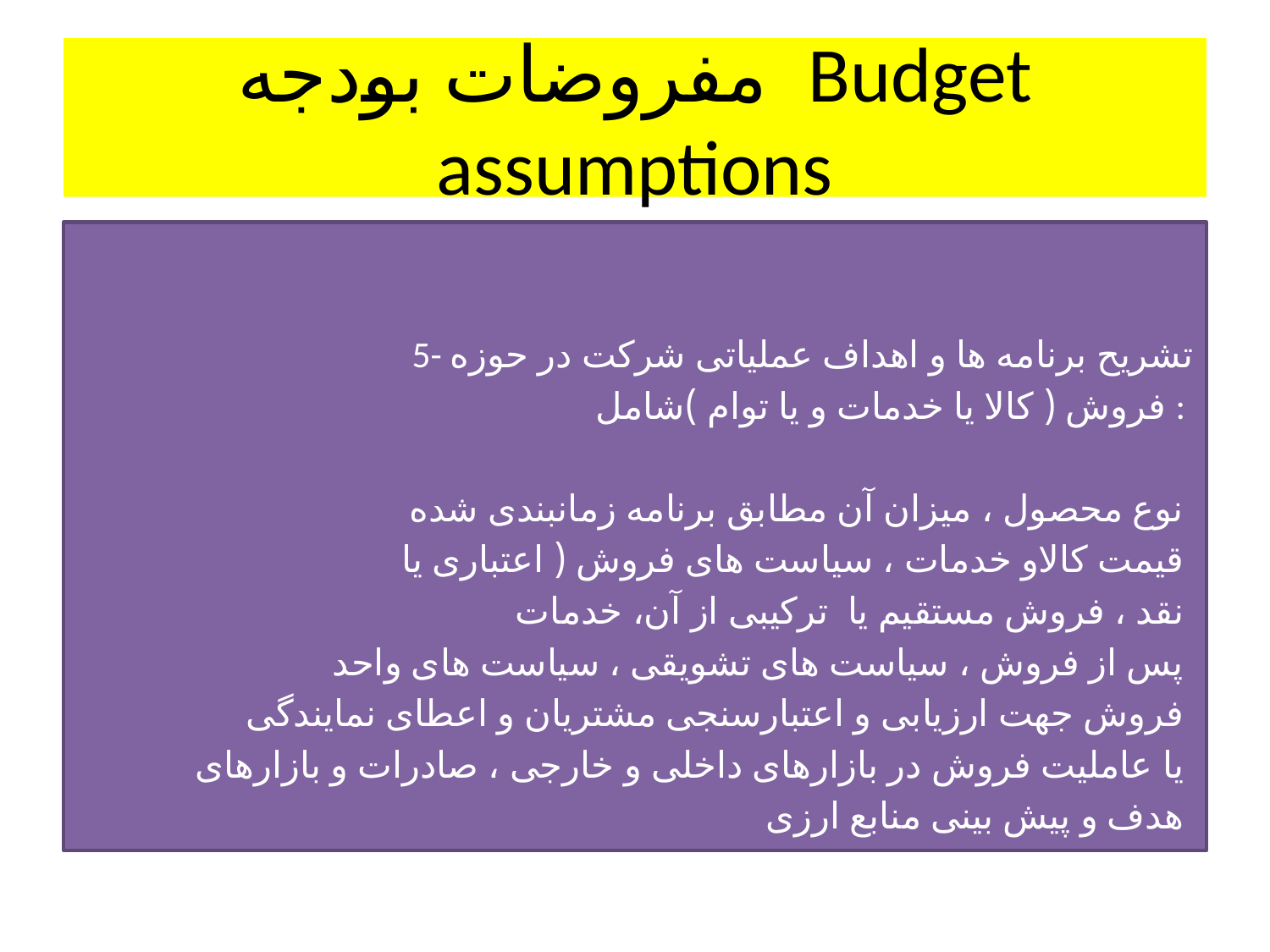

# مفروضات بودجه  Budget assumptions

 5- تشریح برنامه ها و اهداف عملیاتی شرکت در حوزه
    فروش ( کالا یا خدمات و یا توام )شامل :

    نوع محصول ، میزان آن مطابق برنامه زمانبندی شده
    قیمت کالاو خدمات ، سیاست های فروش ( اعتباری یا
    نقد ، فروش مستقیم یا  ترکیبی از آن، خدمات
    پس از فروش ، سیاست های تشویقی ، سیاست های واحد
    فروش جهت ارزیابی و اعتبارسنجی مشتریان و اعطای نمایندگی
    یا عاملیت فروش در بازارهای داخلی و خارجی ، صادرات و بازارهای
    هدف و پیش بینی منابع ارزی